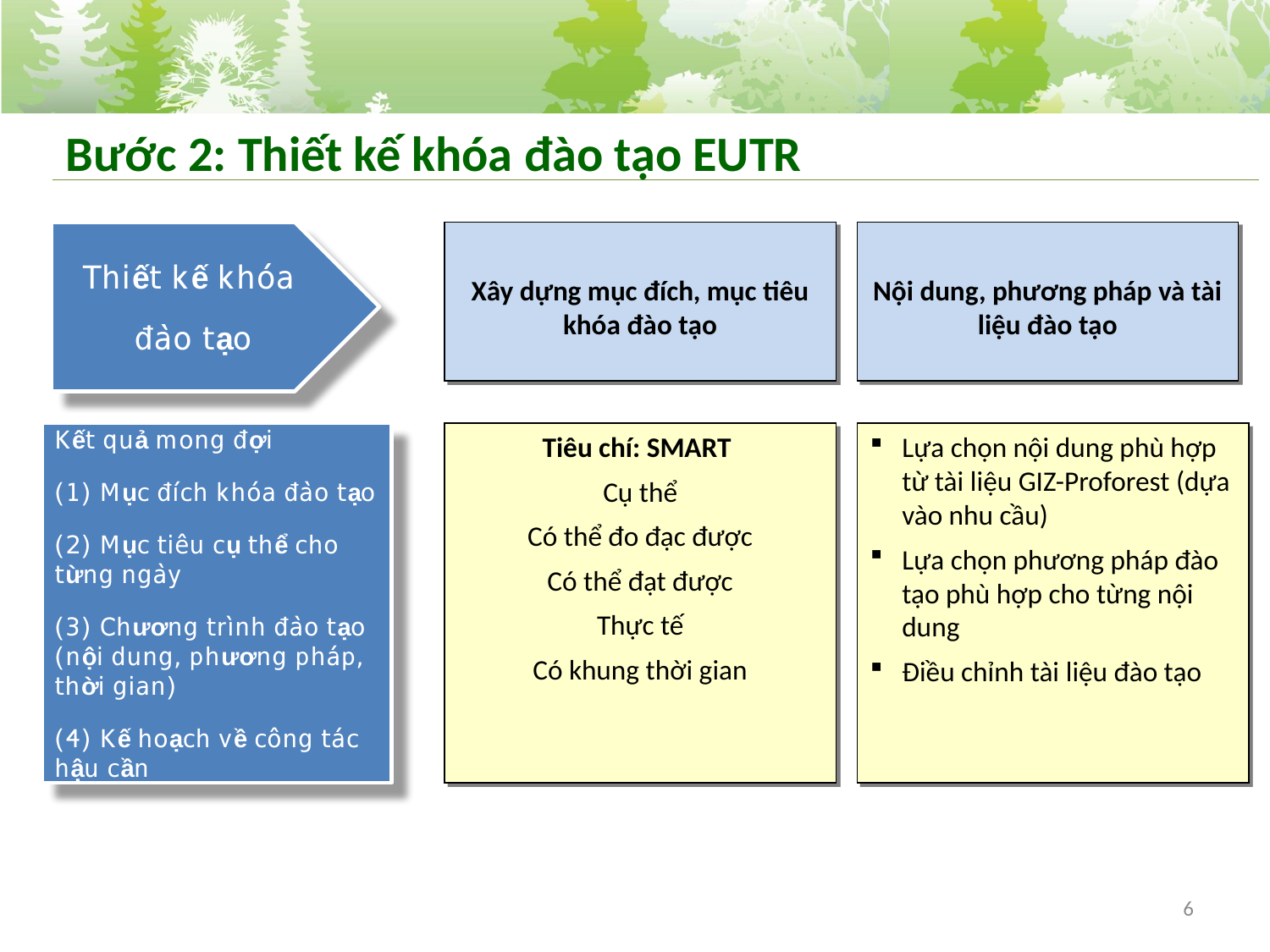

# Bước 2: Thiết kế khóa đào tạo EUTR
Thiết kế khóa
đào tạo

Xây dựng mục đích, mục tiêu khóa đào tạo

Nội dung, phương pháp và tài liệu đào tạo
Kết quả mong đợi
(1) Mục đích khóa đào tạo
(2) Mục tiêu cụ thể cho từng ngày
(3) Chương trình đào tạo (nội dung, phương pháp, thời gian)
(4) Kế hoạch về công tác hậu cần
Tiêu chí: SMART
Cụ thể
Có thể đo đạc được
Có thể đạt được
Thực tế
Có khung thời gian
Lựa chọn nội dung phù hợp từ tài liệu GIZ-Proforest (dựa vào nhu cầu)
Lựa chọn phương pháp đào tạo phù hợp cho từng nội dung
Điều chỉnh tài liệu đào tạo

6